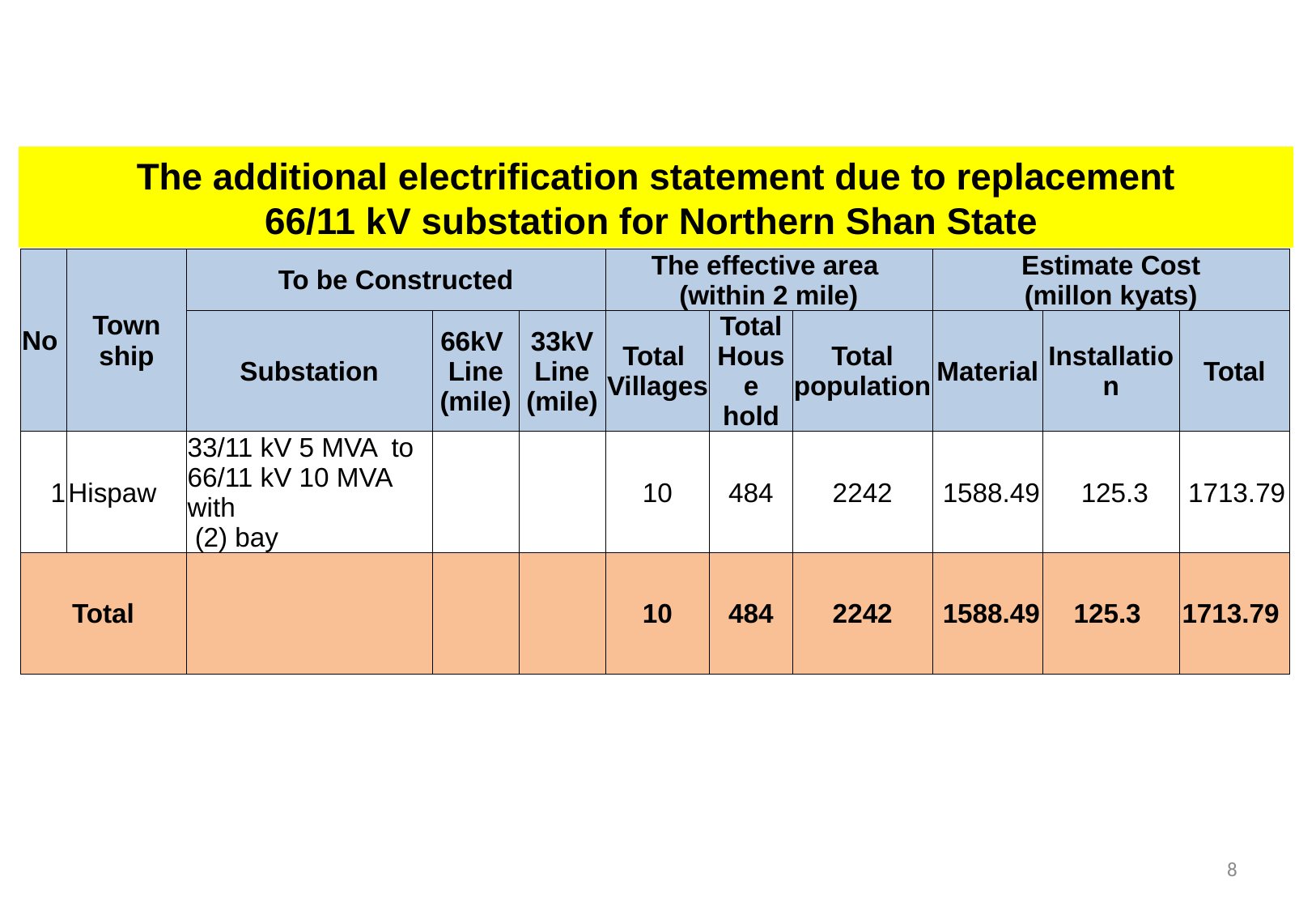

The additional electrification statement due to replacement
66/11 kV substation for Northern Shan State
|  |  |  |  |  |  |  |  |  |  |  |
| --- | --- | --- | --- | --- | --- | --- | --- | --- | --- | --- |
| No | Town ship | To be Constructed |  |  | The effective area (within 2 mile) |  |  | Estimate Cost (millon kyats) |  |  |
|  |  | Substation | 66kV Line (mile) | 33kV Line (mile) | Total Villages | Total House hold | Total population | Material | Installation | Total |
| 1 | Hispaw | 33/11 kV 5 MVA to 66/11 kV 10 MVA with (2) bay |  |  | 10 | 484 | 2242 | 1588.49 | 125.3 | 1713.79 |
| Total |  |  |  |  | 10 | 484 | 2242 | 1588.49 | 125.3 | 1713.79 |
8